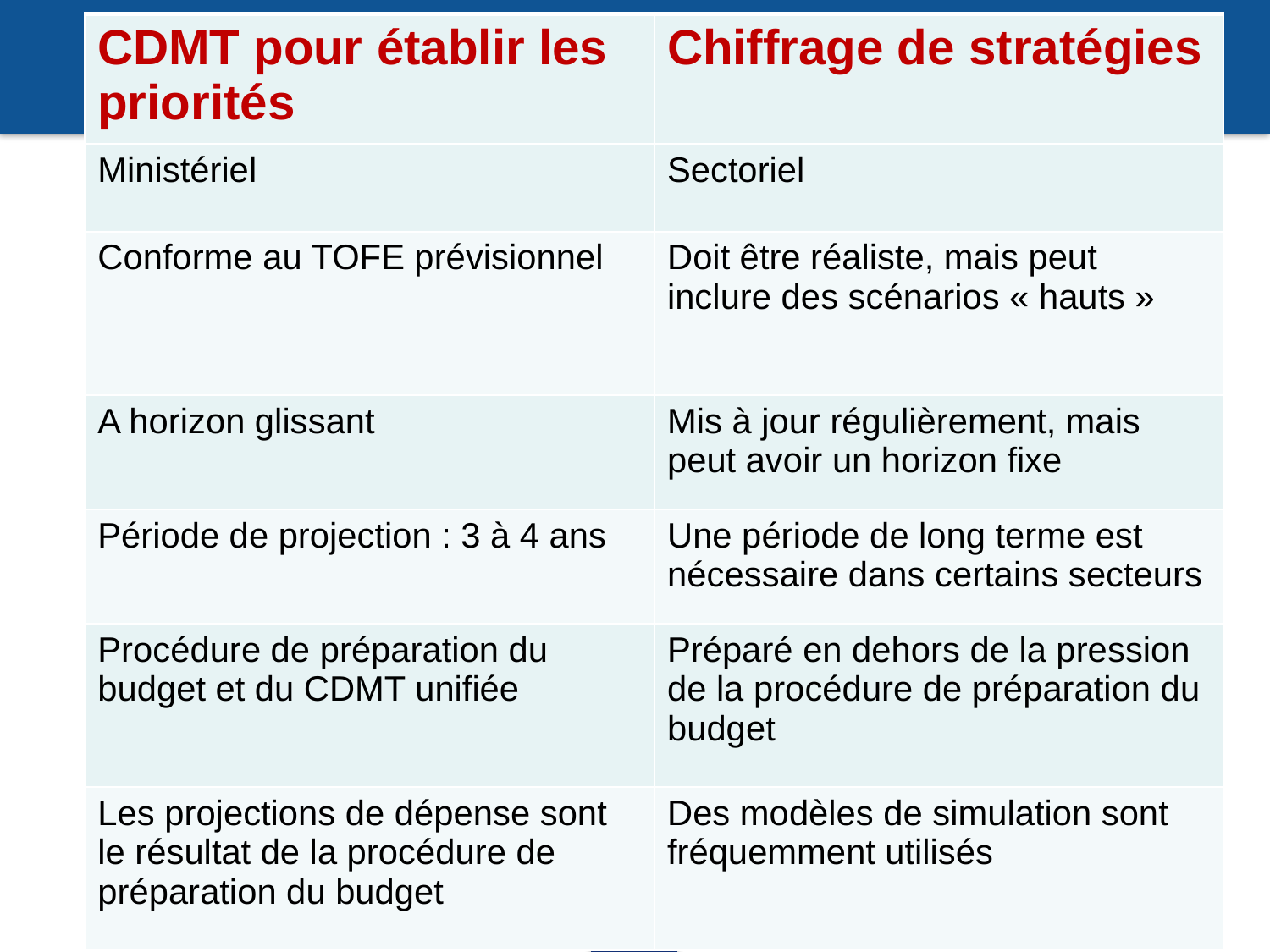

| CDMT pour établir les priorités | Chiffrage de stratégies |
| --- | --- |
| Ministériel | Sectoriel |
| Conforme au TOFE prévisionnel | Doit être réaliste, mais peut inclure des scénarios « hauts » |
| A horizon glissant | Mis à jour régulièrement, mais peut avoir un horizon fixe |
| Période de projection : 3 à 4 ans | Une période de long terme est nécessaire dans certains secteurs |
| Procédure de préparation du budget et du CDMT unifiée | Préparé en dehors de la pression de la procédure de préparation du budget |
| Les projections de dépense sont le résultat de la procédure de préparation du budget | Des modèles de simulation sont fréquemment utilisés |

24